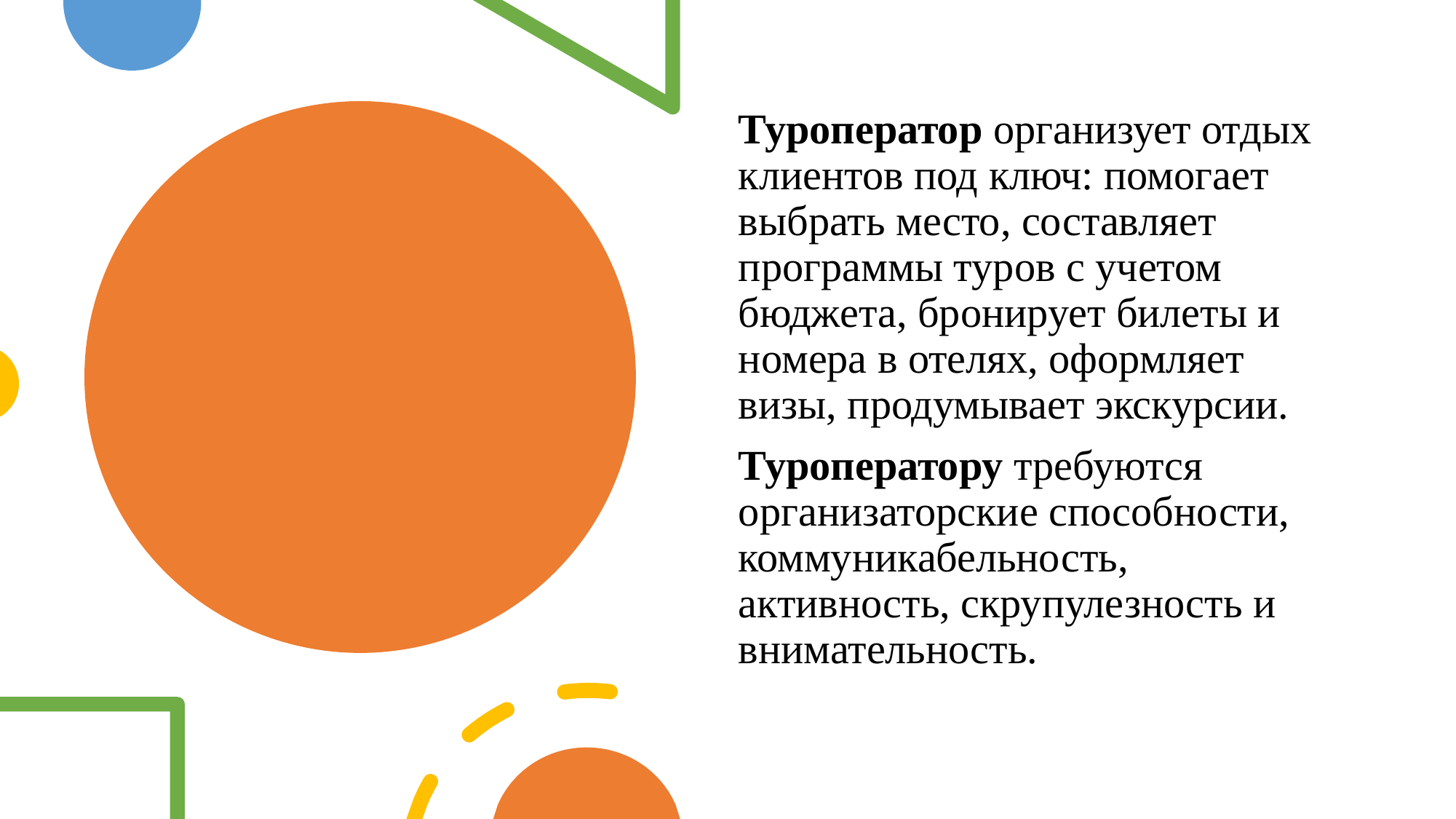

Туроператор организует отдых клиентов под ключ: помогает выбрать место, составляет программы туров с учетом бюджета, бронирует билеты и номера в отелях, оформляет визы, продумывает экскурсии.
Туроператору требуются организаторские способности, коммуникабельность, активность, скрупулезность и внимательность.